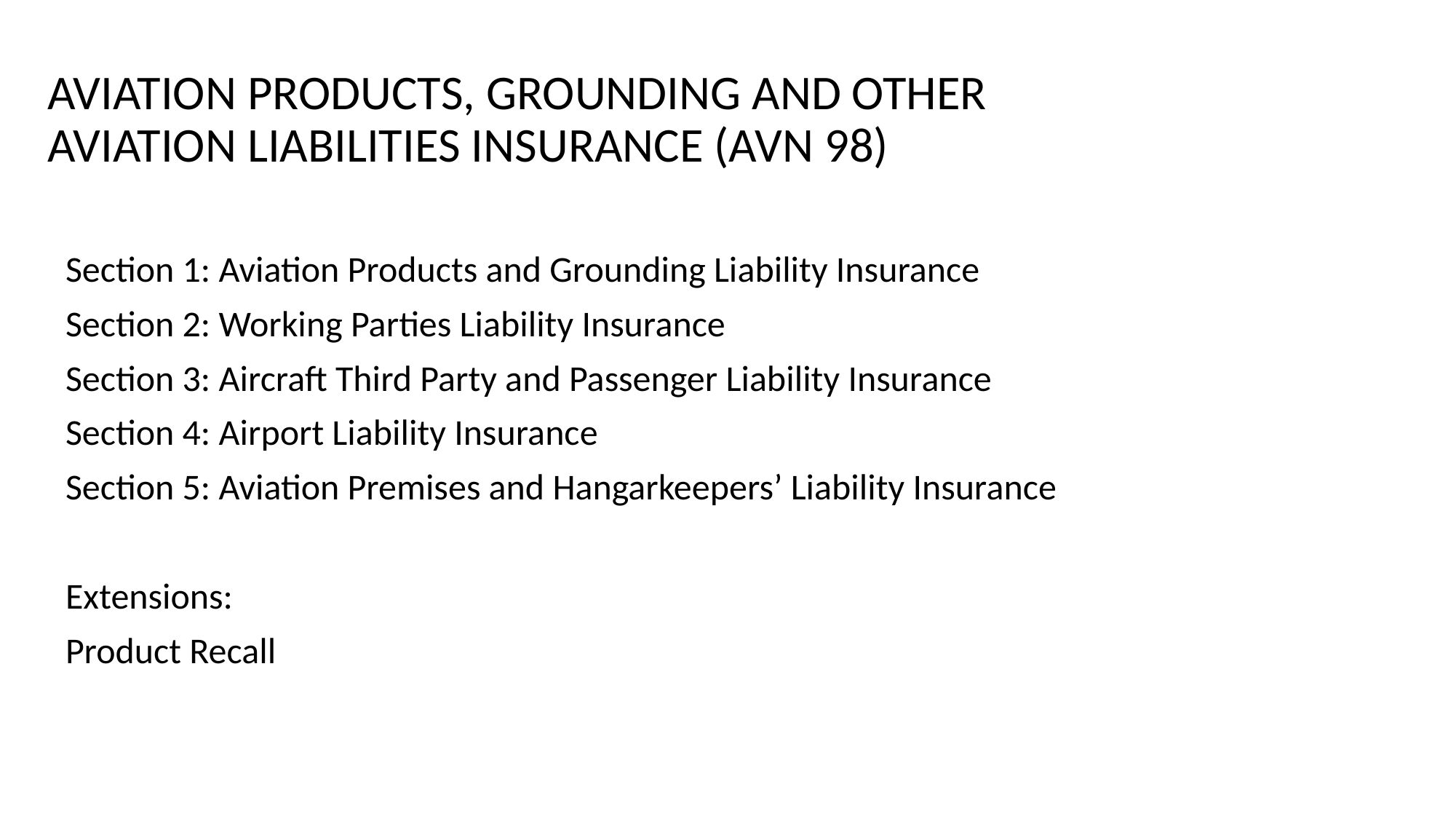

# AVIATION PRODUCTS, GROUNDING AND OTHER AVIATION LIABILITIES INSURANCE (AVN 98)
Section 1: Aviation Products and Grounding Liability Insurance
Section 2: Working Parties Liability Insurance
Section 3: Aircraft Third Party and Passenger Liability Insurance
Section 4: Airport Liability Insurance
Section 5: Aviation Premises and Hangarkeepers’ Liability Insurance

Extensions:
Product Recall